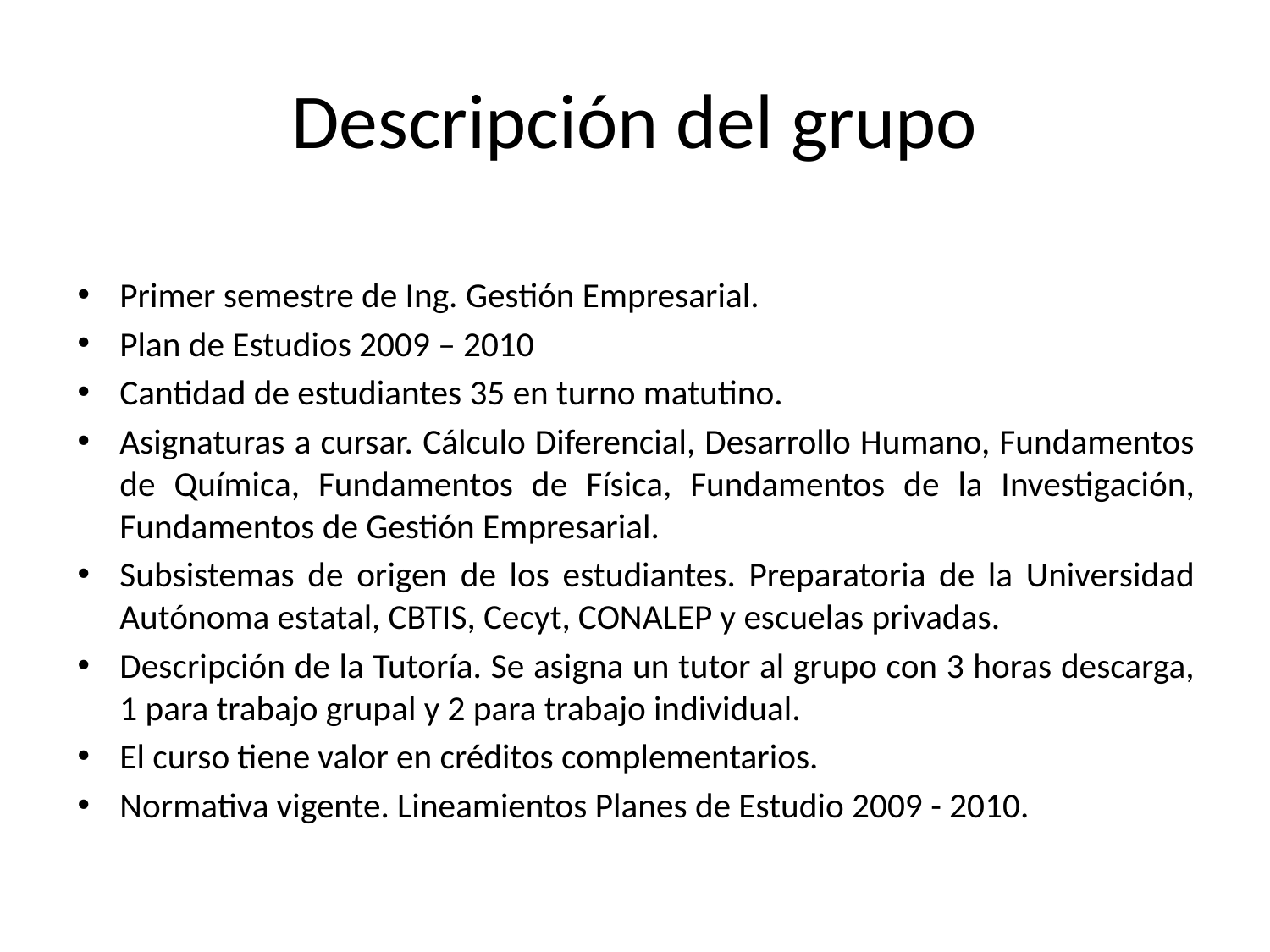

# Descripción del grupo
Primer semestre de Ing. Gestión Empresarial.
Plan de Estudios 2009 – 2010
Cantidad de estudiantes 35 en turno matutino.
Asignaturas a cursar. Cálculo Diferencial, Desarrollo Humano, Fundamentos de Química, Fundamentos de Física, Fundamentos de la Investigación, Fundamentos de Gestión Empresarial.
Subsistemas de origen de los estudiantes. Preparatoria de la Universidad Autónoma estatal, CBTIS, Cecyt, CONALEP y escuelas privadas.
Descripción de la Tutoría. Se asigna un tutor al grupo con 3 horas descarga, 1 para trabajo grupal y 2 para trabajo individual.
El curso tiene valor en créditos complementarios.
Normativa vigente. Lineamientos Planes de Estudio 2009 - 2010.